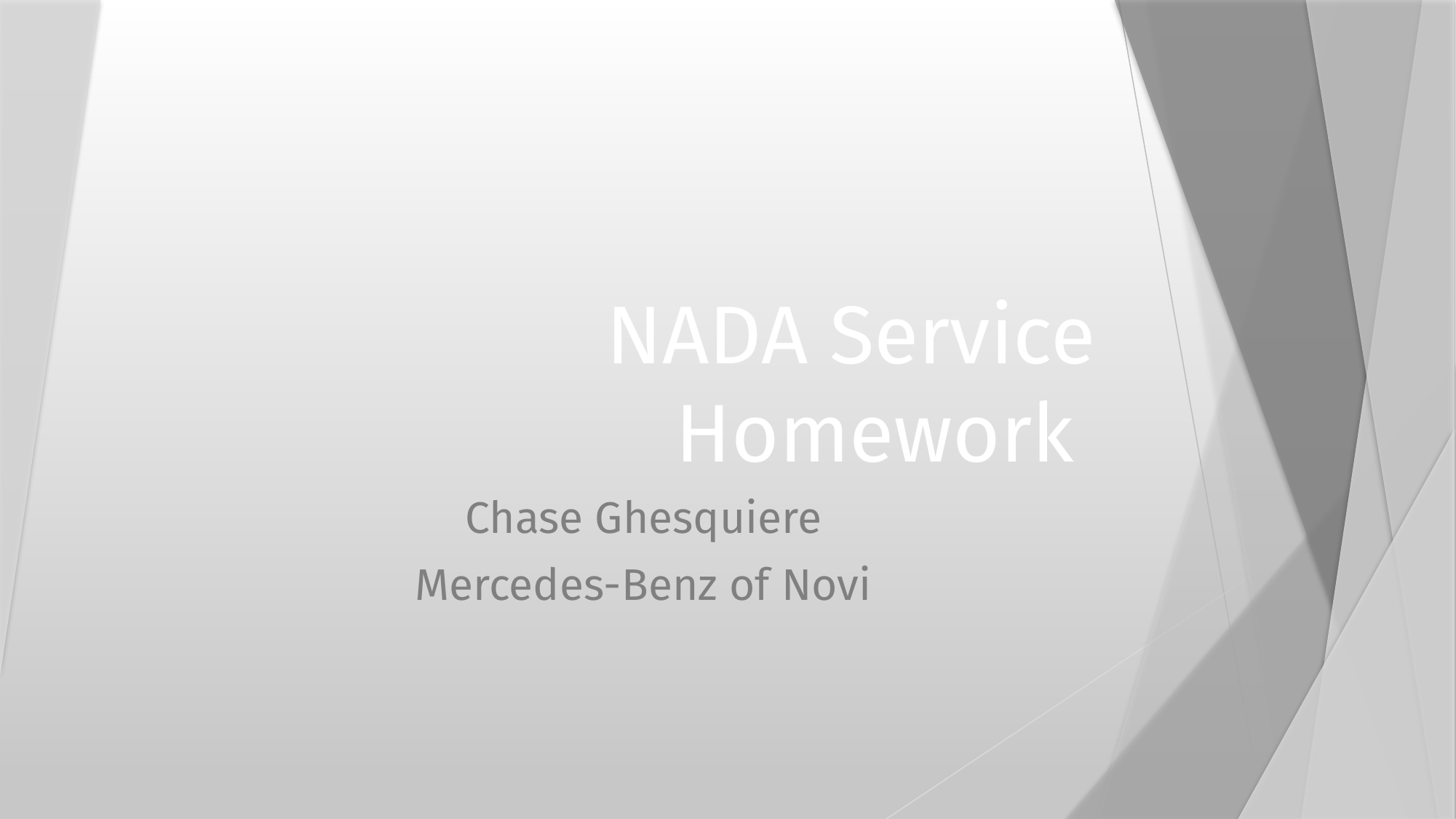

# NADA Service Homework
Chase Ghesquiere
Mercedes-Benz of Novi